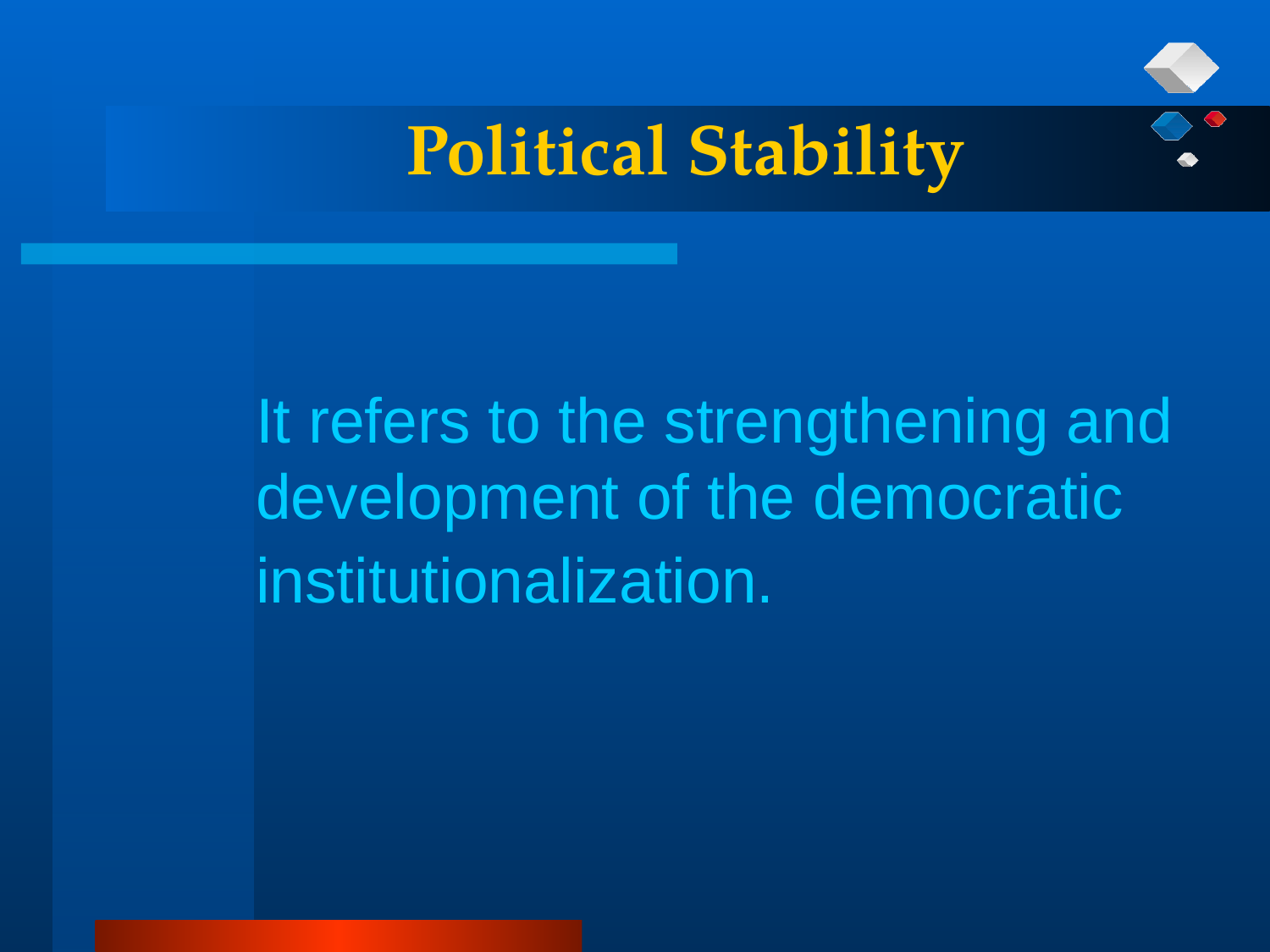

Political Stability

It refers to the strengthening and development of the democratic institutionalization.